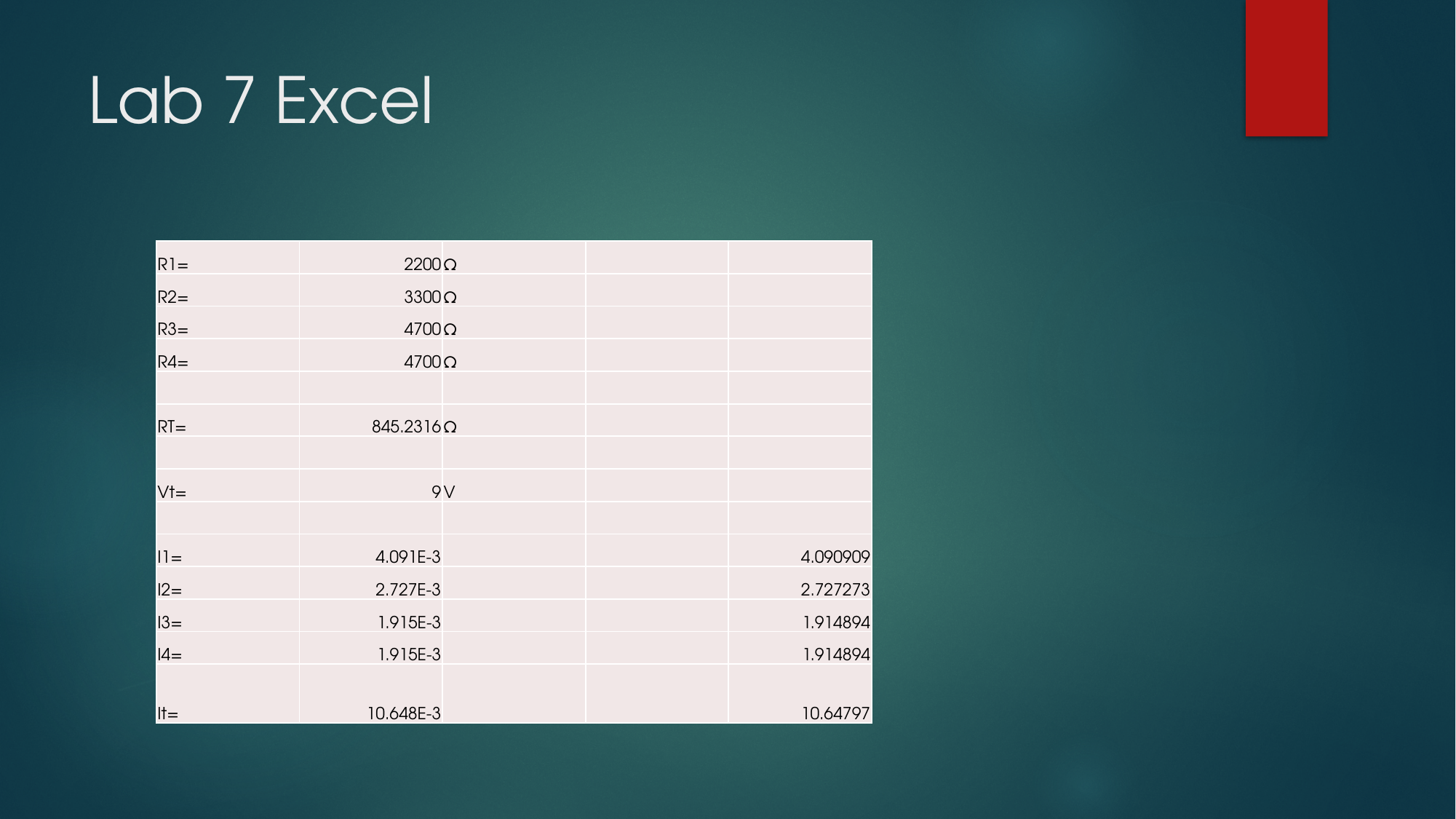

# Lab 7 Excel
| R1= | 2200 | Ω |  |  |
| --- | --- | --- | --- | --- |
| R2= | 3300 | Ω |  |  |
| R3= | 4700 | Ω |  |  |
| R4= | 4700 | Ω |  |  |
|  |  |  |  |  |
| RT= | 845.2316 | Ω |  |  |
|  |  |  |  |  |
| Vt= | 9 | V |  |  |
|  |  |  |  |  |
| I1= | 4.091E-3 |  |  | 4.090909 |
| I2= | 2.727E-3 |  |  | 2.727273 |
| I3= | 1.915E-3 |  |  | 1.914894 |
| I4= | 1.915E-3 |  |  | 1.914894 |
| It= | 10.648E-3 |  |  | 10.64797 |